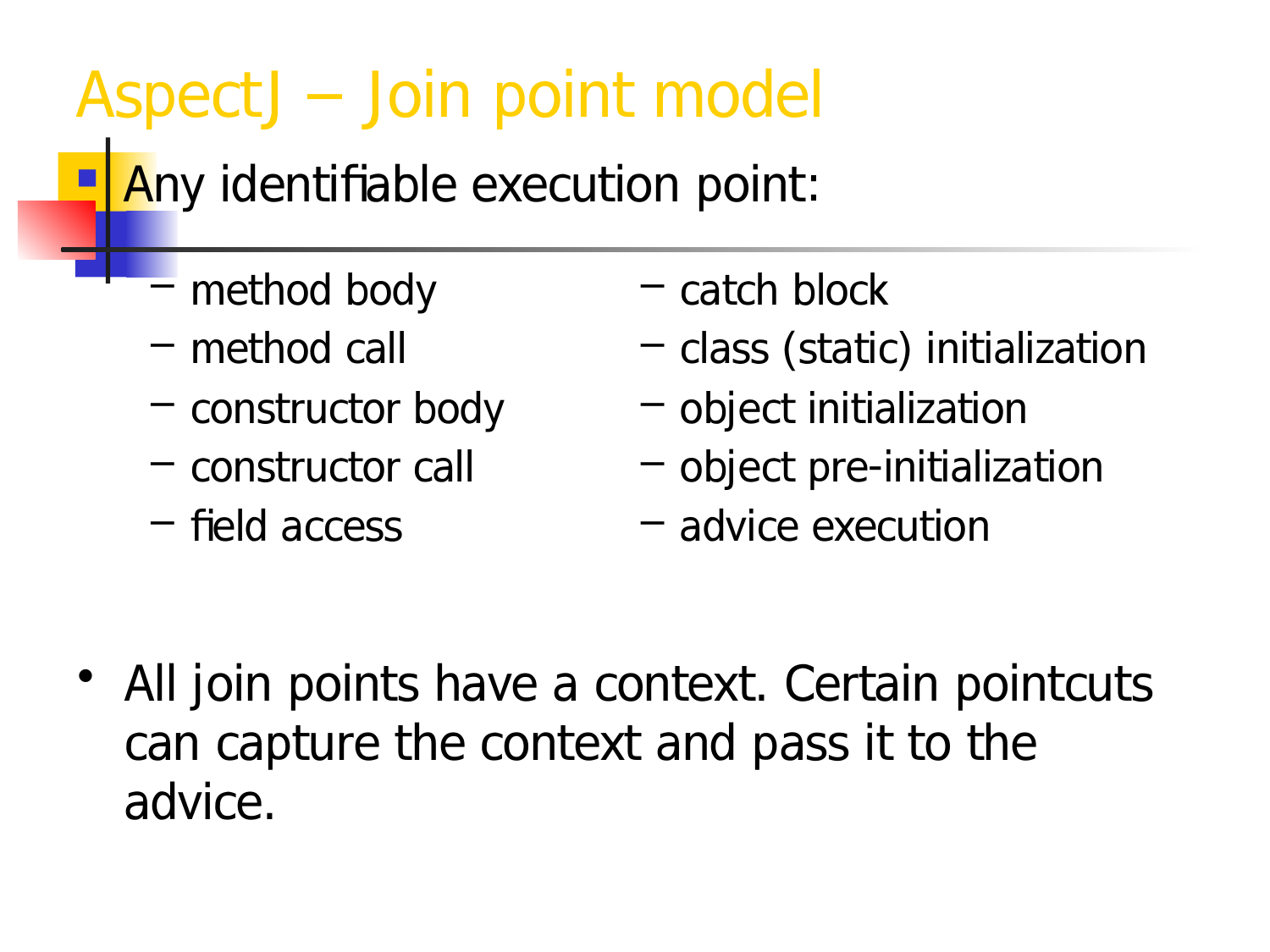

# AspectJ – Join point model
Any identifiable execution point:
method body
method call
constructor body
constructor call
field access
catch block
class (static) initialization
object initialization
object pre-initialization
advice execution
All join points have a context. Certain pointcuts can capture the context and pass it to the advice.